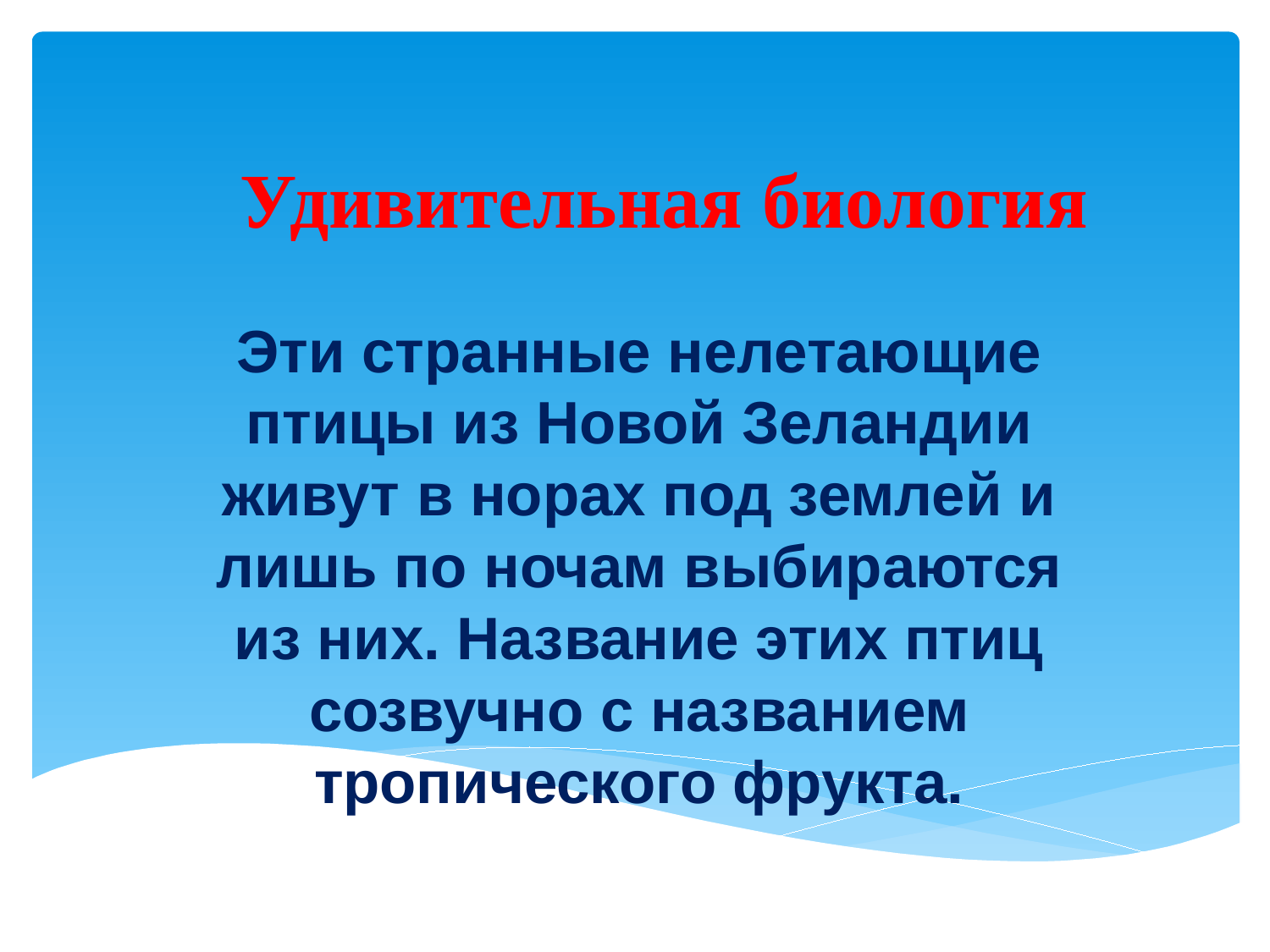

# Удивительная биология
Эти странные нелетающие птицы из Новой Зеландии живут в норах под землей и лишь по ночам выбираются из них. Название этих птиц созвучно с названием тропического фрукта.